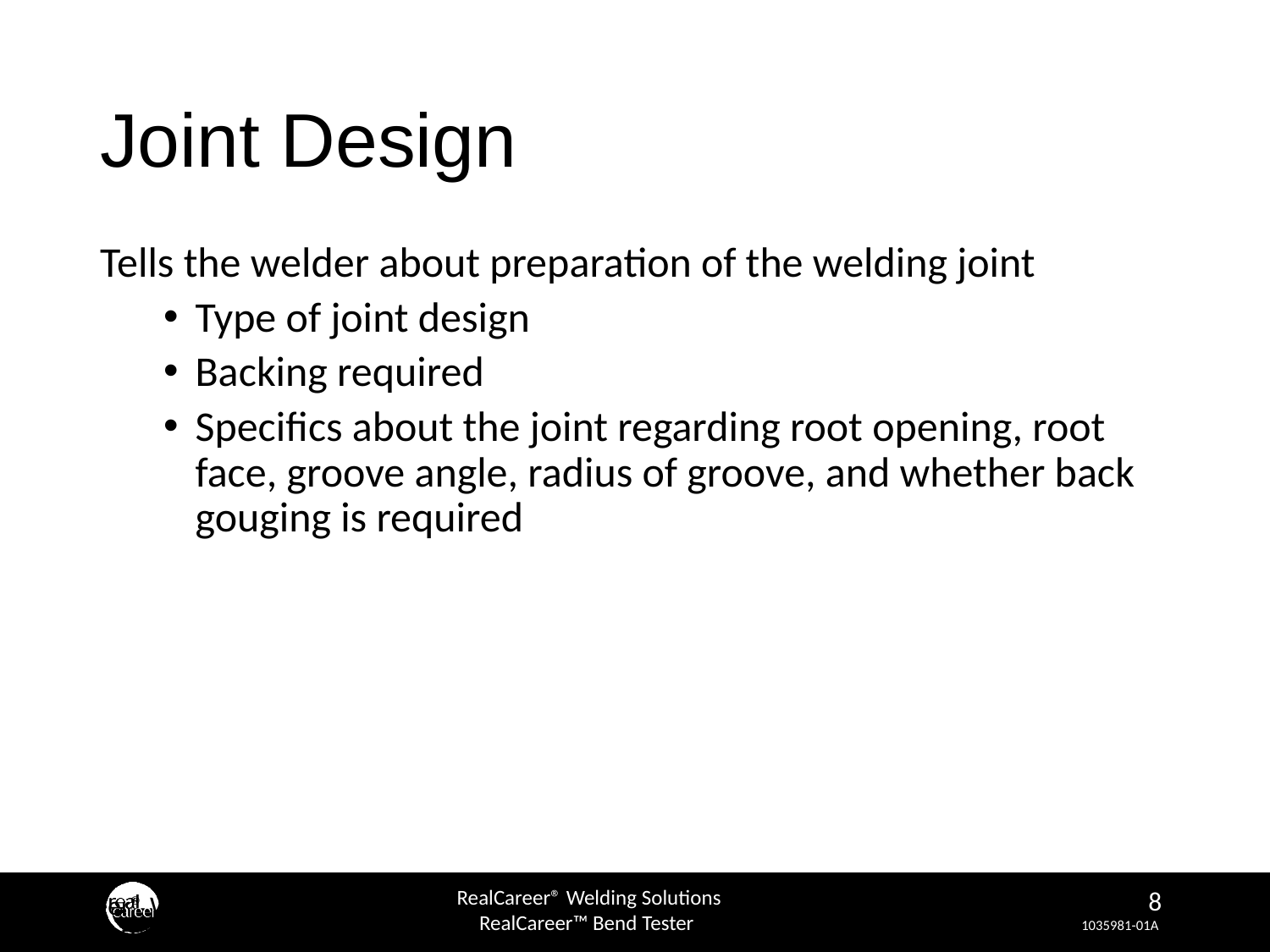

# Joint Design
Tells the welder about preparation of the welding joint
Type of joint design
Backing required
Specifics about the joint regarding root opening, root face, groove angle, radius of groove, and whether back gouging is required
RealCareer® Welding Solutions
guideWELD™ LIVE real welding guidance